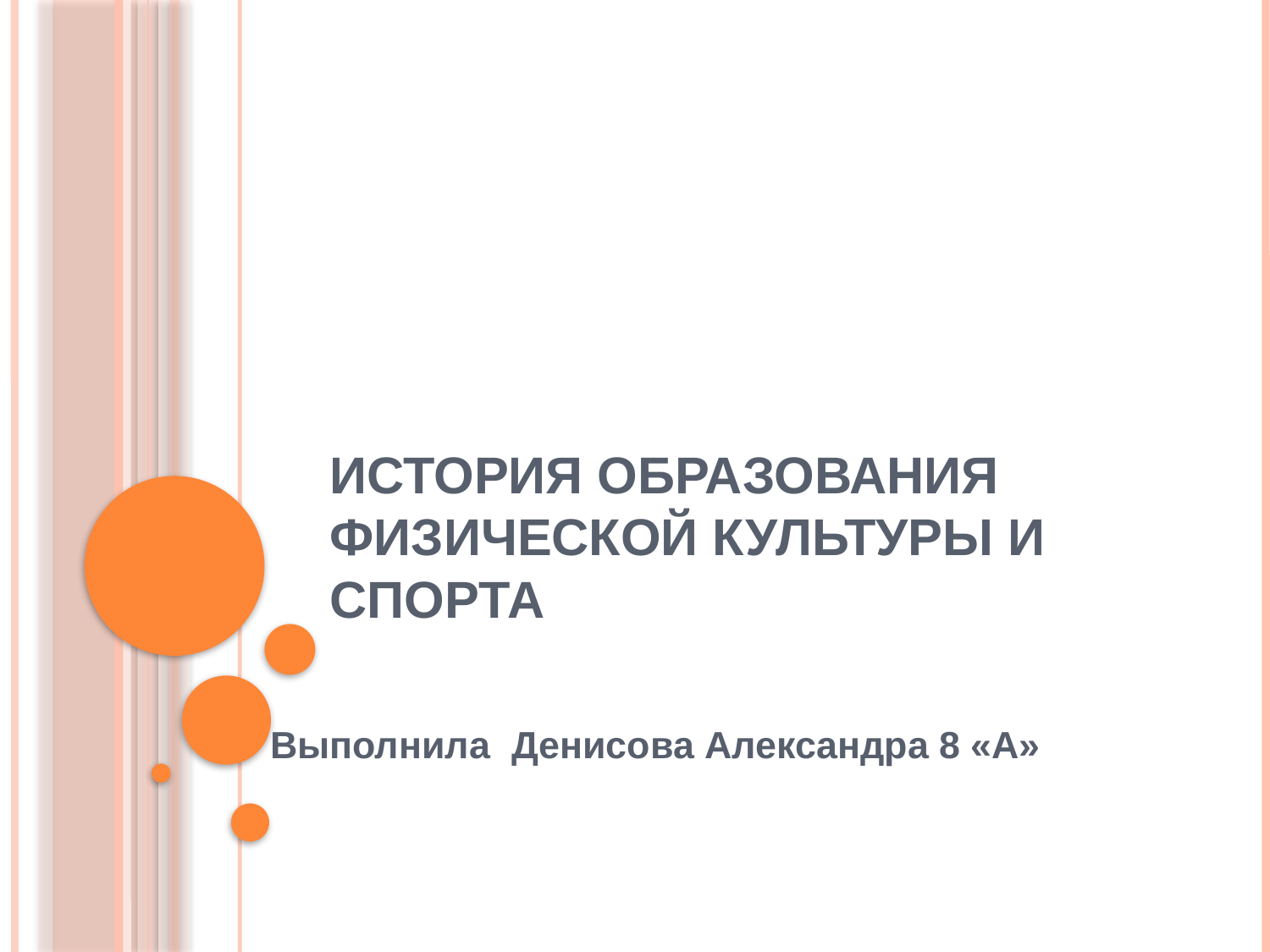

# История образования физической культуры и спорта
Выполнила  Денисова Александра 8 «А»